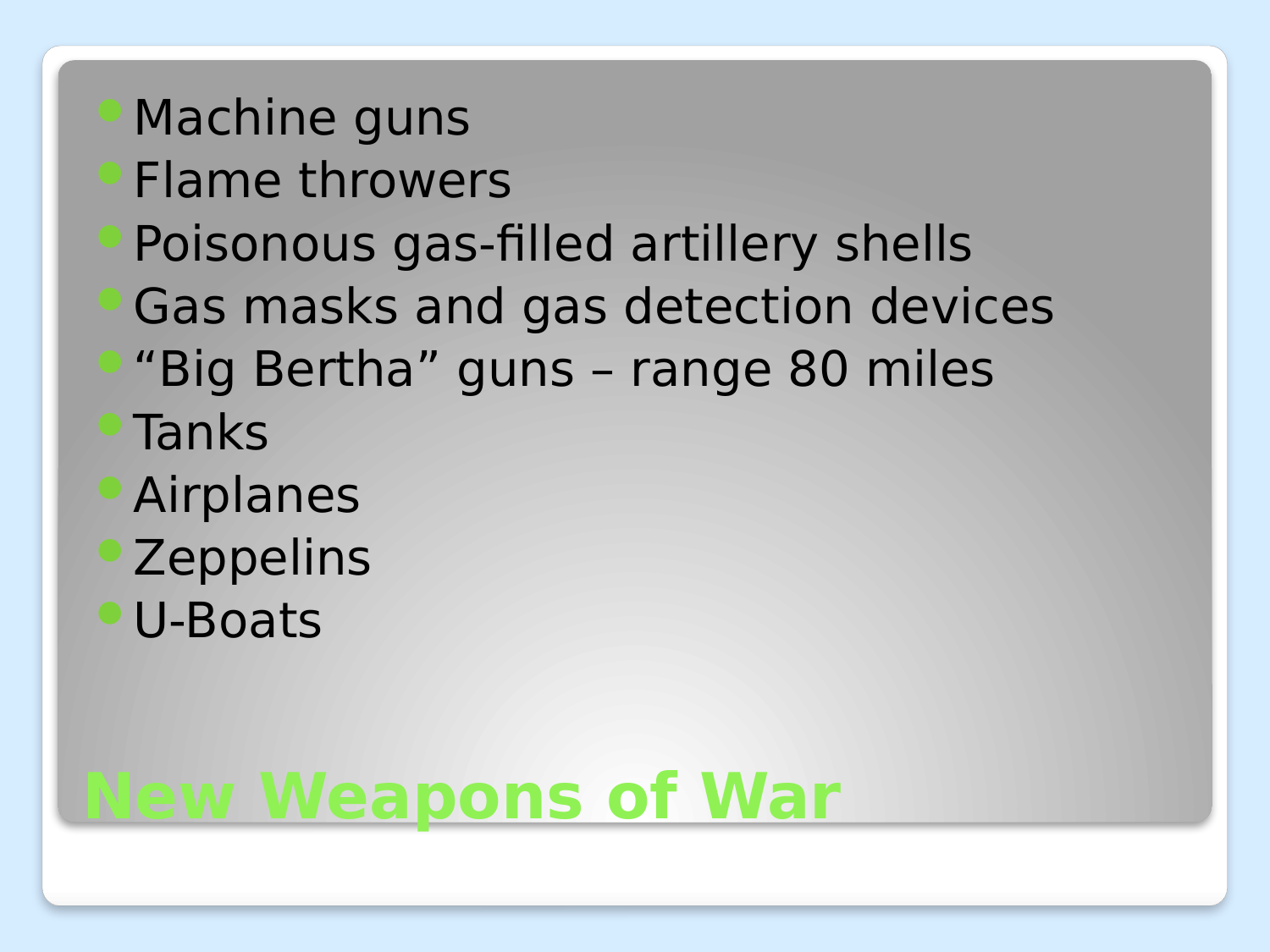

Machine guns
Flame throwers
Poisonous gas-filled artillery shells
Gas masks and gas detection devices
“Big Bertha” guns – range 80 miles
Tanks
Airplanes
Zeppelins
U-Boats
# New Weapons of War